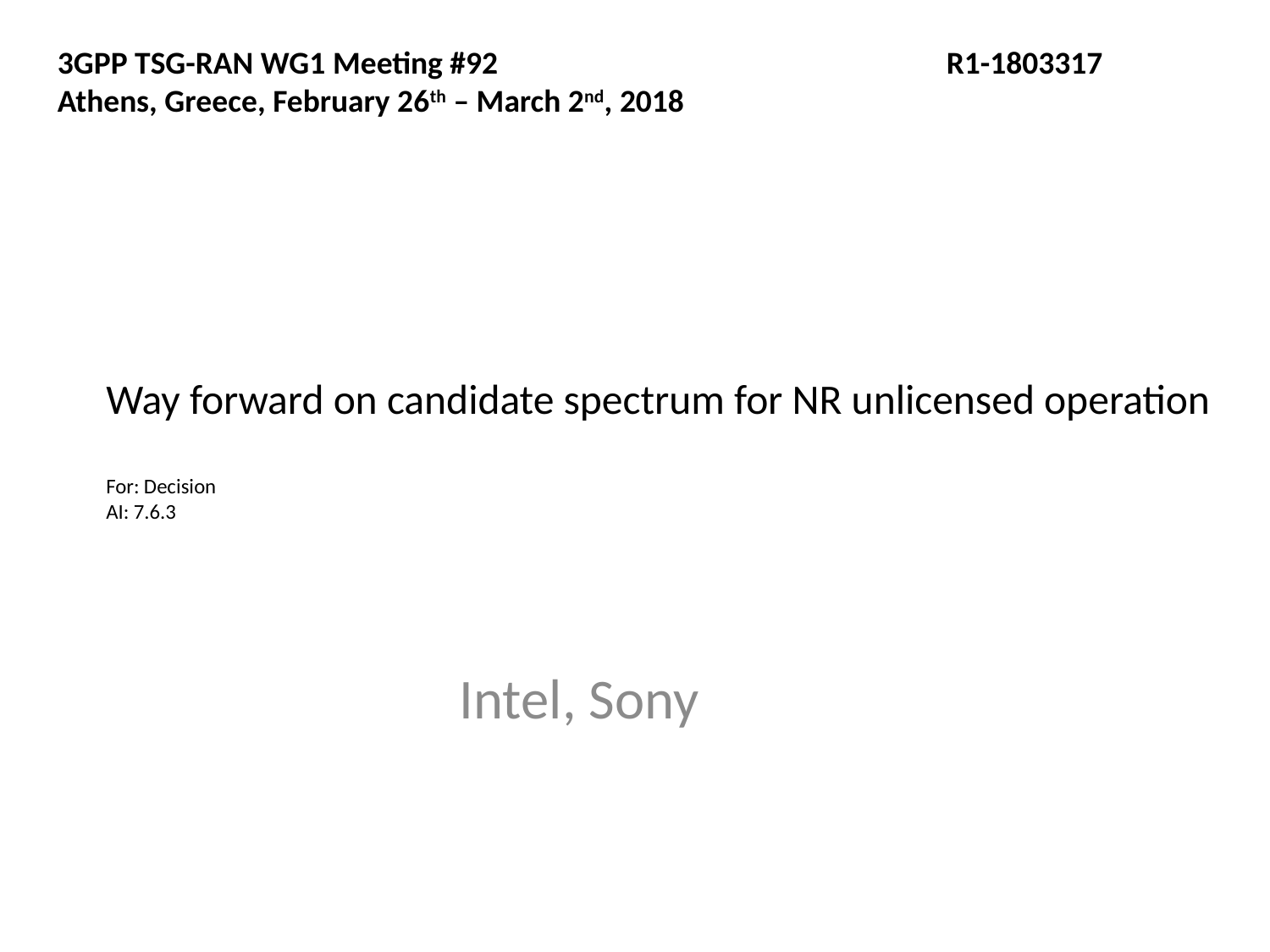

3GPP TSG-RAN WG1 Meeting #92			        	R1-1803317
Athens, Greece, February 26th – March 2nd, 2018
# Way forward on candidate spectrum for NR unlicensed operation For: Decision AI: 7.6.3
Intel, Sony